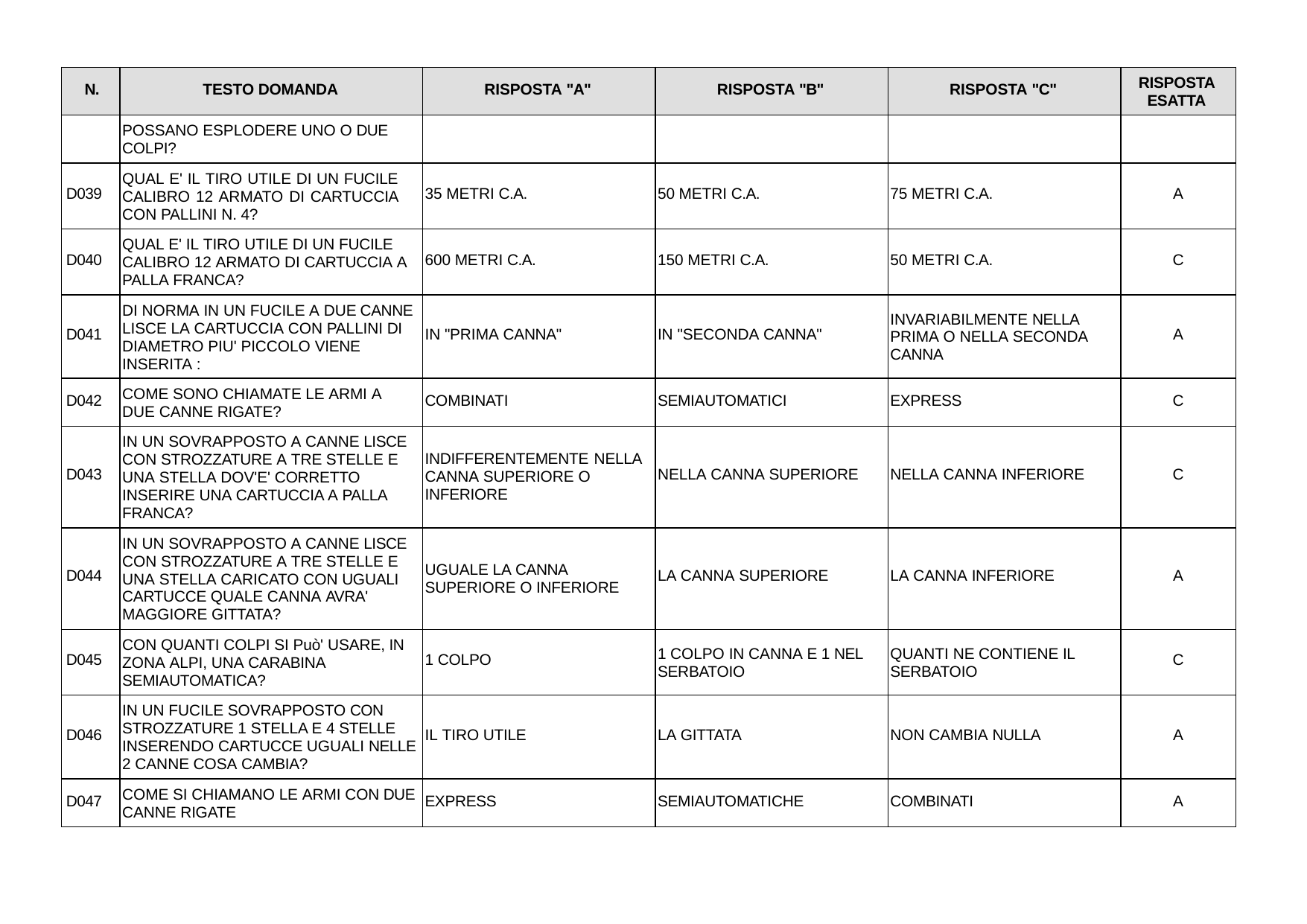

| N. | TESTO DOMANDA | RISPOSTA "A" | RISPOSTA "B" | RISPOSTA "C" | RISPOSTA ESATTA |
| --- | --- | --- | --- | --- | --- |
|  | POSSANO ESPLODERE UNO O DUE COLPI? |  |  |  |  |
| D039 | QUAL E' IL TIRO UTILE DI UN FUCILE CALIBRO 12 ARMATO DI CARTUCCIA CON PALLINI N. 4? | 35 METRI C.A. | 50 METRI C.A. | 75 METRI C.A. | A |
| D040 | QUAL E' IL TIRO UTILE DI UN FUCILE CALIBRO 12 ARMATO DI CARTUCCIA A PALLA FRANCA? | 600 METRI C.A. | 150 METRI C.A. | 50 METRI C.A. | C |
| D041 | DI NORMA IN UN FUCILE A DUE CANNE LISCE LA CARTUCCIA CON PALLINI DI DIAMETRO PIU' PICCOLO VIENE INSERITA : | IN "PRIMA CANNA" | IN "SECONDA CANNA" | INVARIABILMENTE NELLA PRIMA O NELLA SECONDA CANNA | A |
| D042 | COME SONO CHIAMATE LE ARMI A DUE CANNE RIGATE? | COMBINATI | SEMIAUTOMATICI | EXPRESS | C |
| D043 | IN UN SOVRAPPOSTO A CANNE LISCE CON STROZZATURE A TRE STELLE E UNA STELLA DOV'E' CORRETTO INSERIRE UNA CARTUCCIA A PALLA FRANCA? | INDIFFERENTEMENTE NELLA CANNA SUPERIORE O INFERIORE | NELLA CANNA SUPERIORE | NELLA CANNA INFERIORE | C |
| D044 | IN UN SOVRAPPOSTO A CANNE LISCE CON STROZZATURE A TRE STELLE E UNA STELLA CARICATO CON UGUALI CARTUCCE QUALE CANNA AVRA' MAGGIORE GITTATA? | UGUALE LA CANNA SUPERIORE O INFERIORE | LA CANNA SUPERIORE | LA CANNA INFERIORE | A |
| D045 | CON QUANTI COLPI SI Può' USARE, IN ZONA ALPI, UNA CARABINA SEMIAUTOMATICA? | 1 COLPO | 1 COLPO IN CANNA E 1 NEL SERBATOIO | QUANTI NE CONTIENE IL SERBATOIO | C |
| D046 | IN UN FUCILE SOVRAPPOSTO CON STROZZATURE 1 STELLA E 4 STELLE INSERENDO CARTUCCE UGUALI NELLE 2 CANNE COSA CAMBIA? | IL TIRO UTILE | LA GITTATA | NON CAMBIA NULLA | A |
| D047 | COME SI CHIAMANO LE ARMI CON DUE CANNE RIGATE | EXPRESS | SEMIAUTOMATICHE | COMBINATI | A |